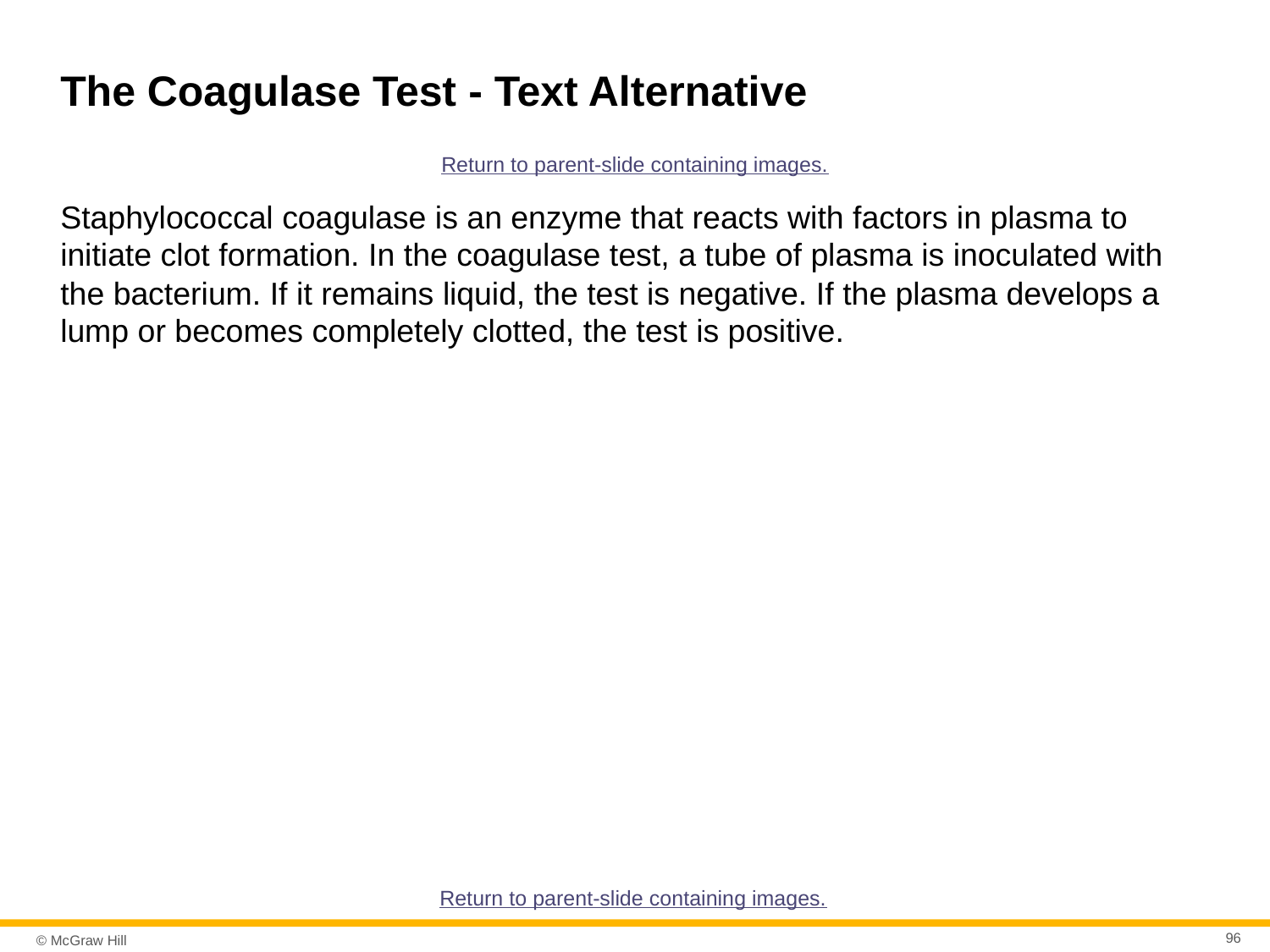

# The Coagulase Test - Text Alternative
Return to parent-slide containing images.
Staphylococcal coagulase is an enzyme that reacts with factors in plasma to initiate clot formation. In the coagulase test, a tube of plasma is inoculated with the bacterium. If it remains liquid, the test is negative. If the plasma develops a lump or becomes completely clotted, the test is positive.
Return to parent-slide containing images.